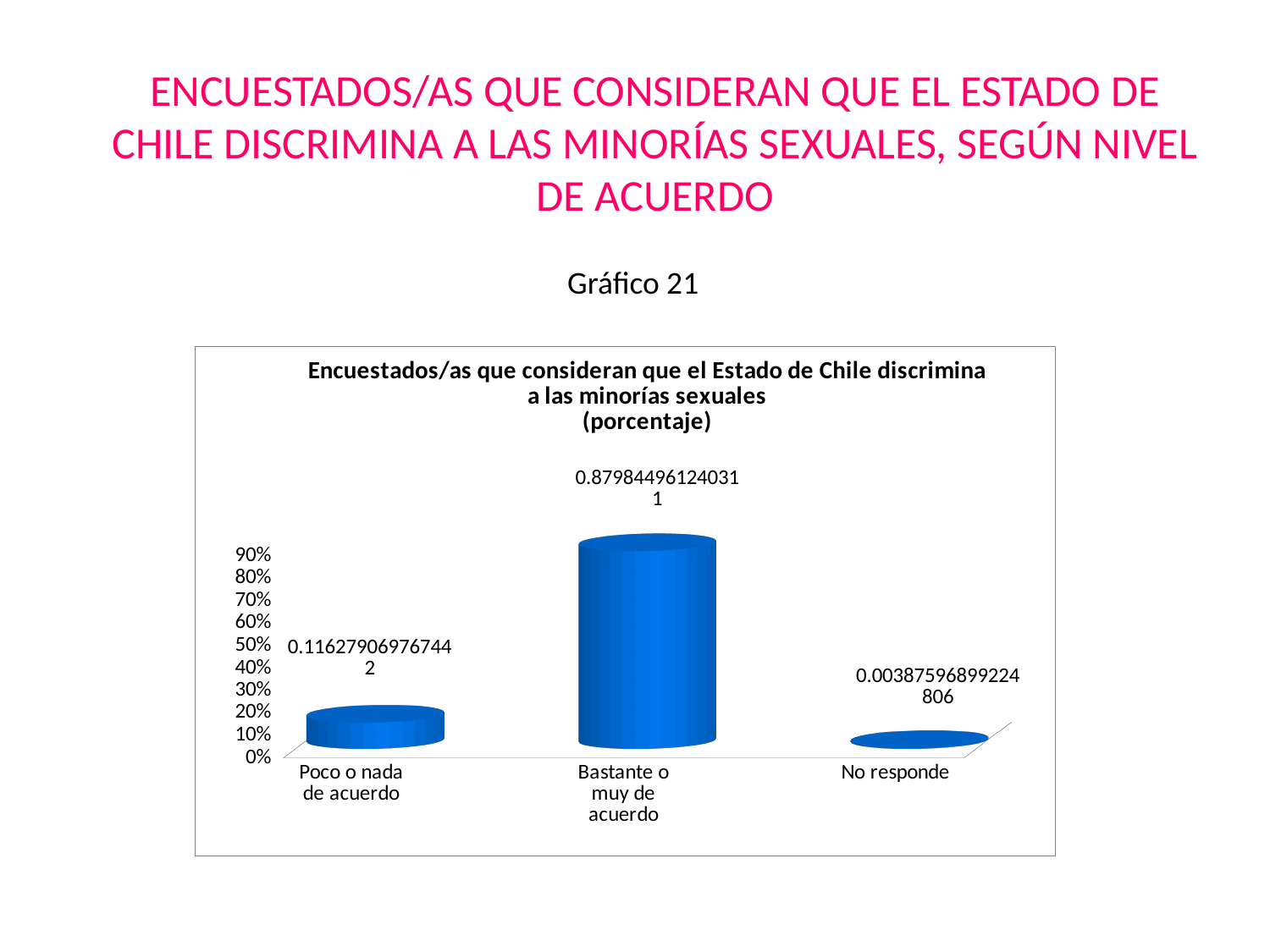

ENCUESTADOS/AS QUE CONSIDERAN QUE EL ESTADO DE CHILE DISCRIMINA A LAS MINORÍAS SEXUALES, SEGÚN NIVEL DE ACUERDO
Gráfico 21

[unsupported chart]